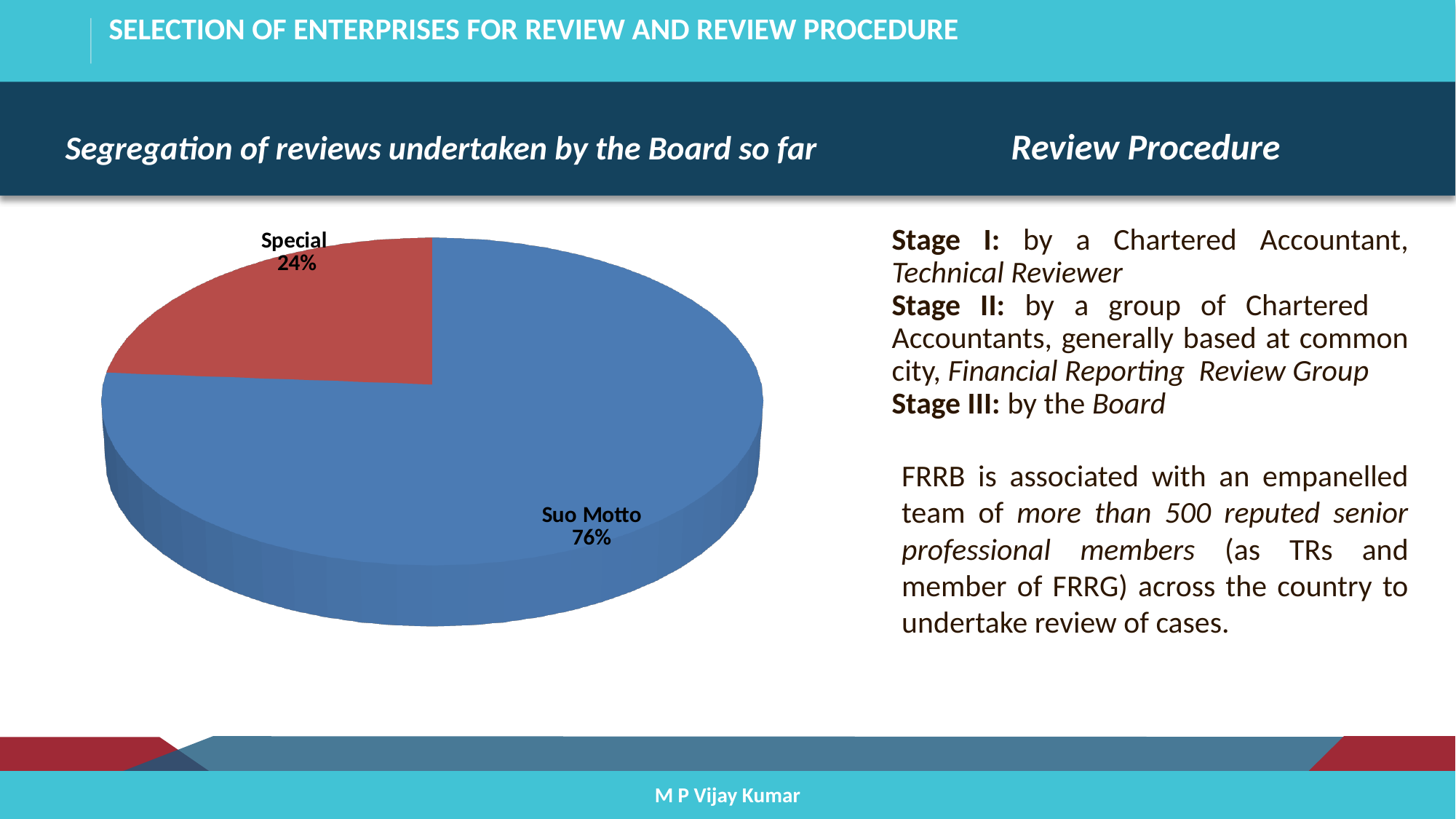

# Selection of Enterprises for Review and Review Procedure
Segregation of reviews undertaken by the Board so far                          Review Procedure

[unsupported chart]

Stage I: by a Chartered Accountant, Technical Reviewer
Stage II: by a group of Chartered   Accountants, generally based at common city, Financial Reporting  Review Group
Stage III: by the Board

FRRB is associated with an empanelled team of more than 500 reputed senior professional members (as TRs and member of FRRG) across the country to undertake review of cases.